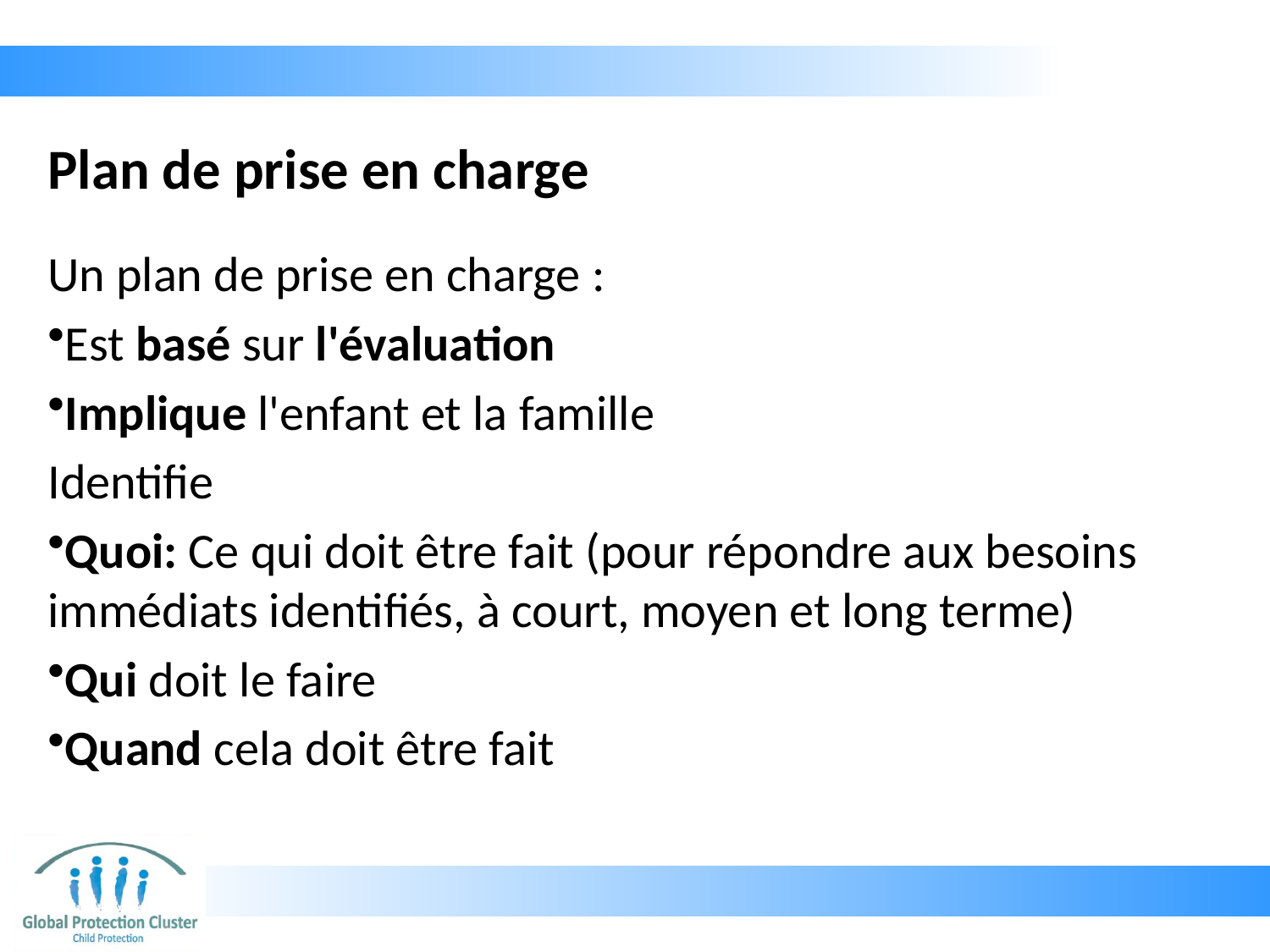

# Plan de prise en charge
Un plan de prise en charge :
Est basé sur l'évaluation
Implique l'enfant et la famille
Identifie
Quoi: Ce qui doit être fait (pour répondre aux besoins immédiats identifiés, à court, moyen et long terme)
Qui doit le faire
Quand cela doit être fait